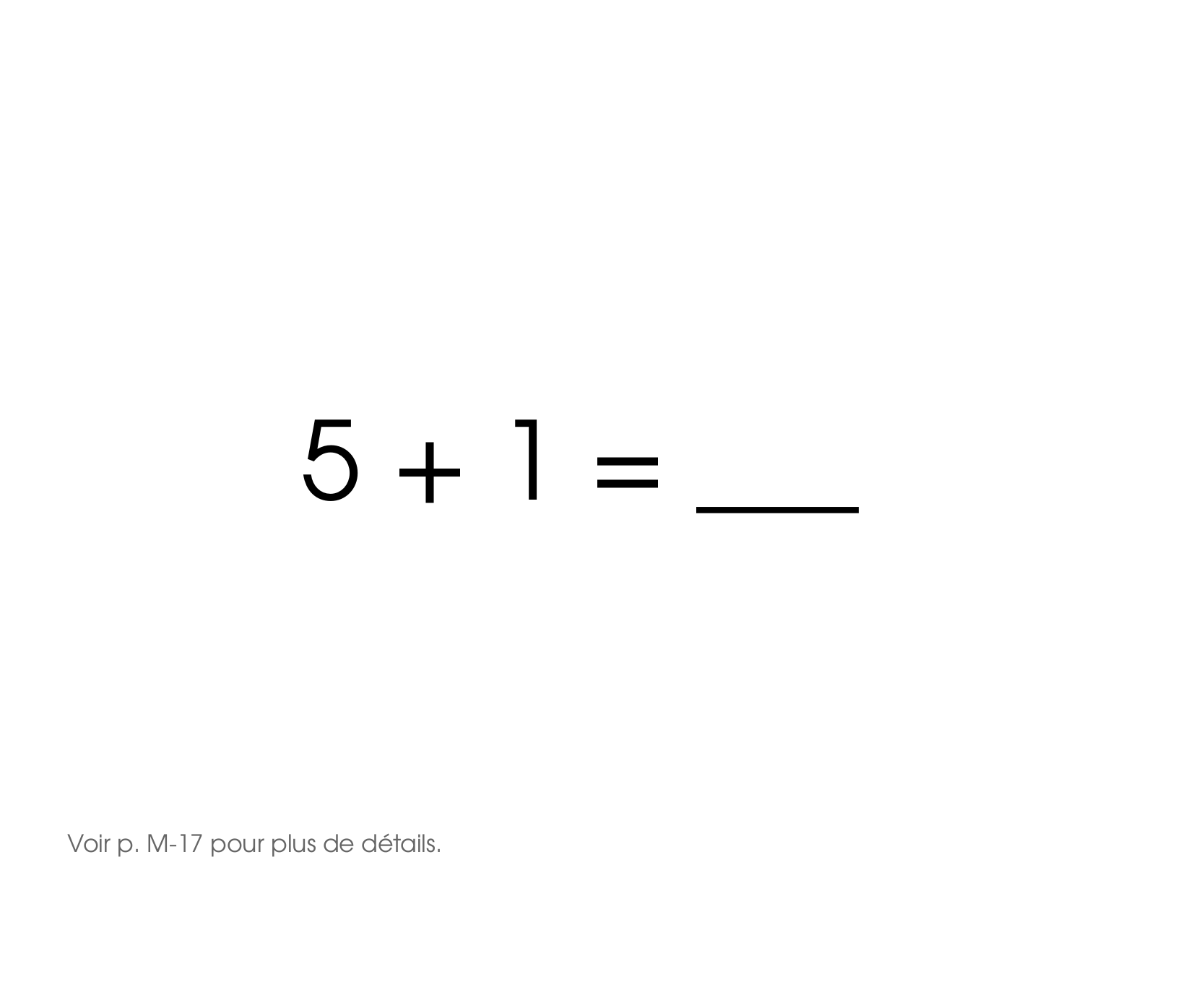

5 + 1 = ___
Voir p. M-17 pour plus de détails.